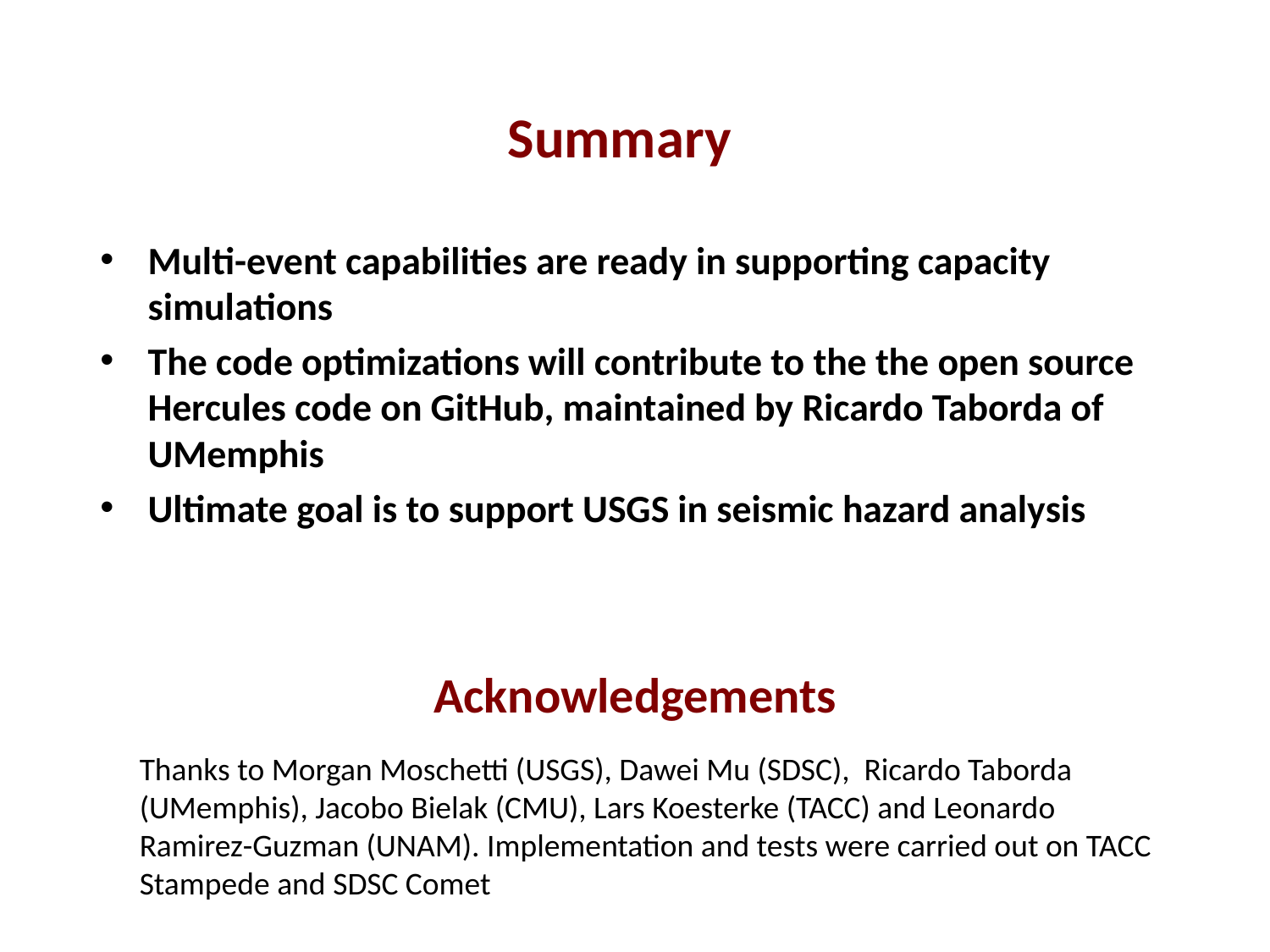

# Summary
Multi-event capabilities are ready in supporting capacity simulations
The code optimizations will contribute to the the open source Hercules code on GitHub, maintained by Ricardo Taborda of UMemphis
Ultimate goal is to support USGS in seismic hazard analysis

Acknowledgements
Thanks to Morgan Moschetti (USGS), Dawei Mu (SDSC),  Ricardo Taborda (UMemphis), Jacobo Bielak (CMU), Lars Koesterke (TACC) and Leonardo Ramirez-Guzman (UNAM). Implementation and tests were carried out on TACC Stampede and SDSC Comet